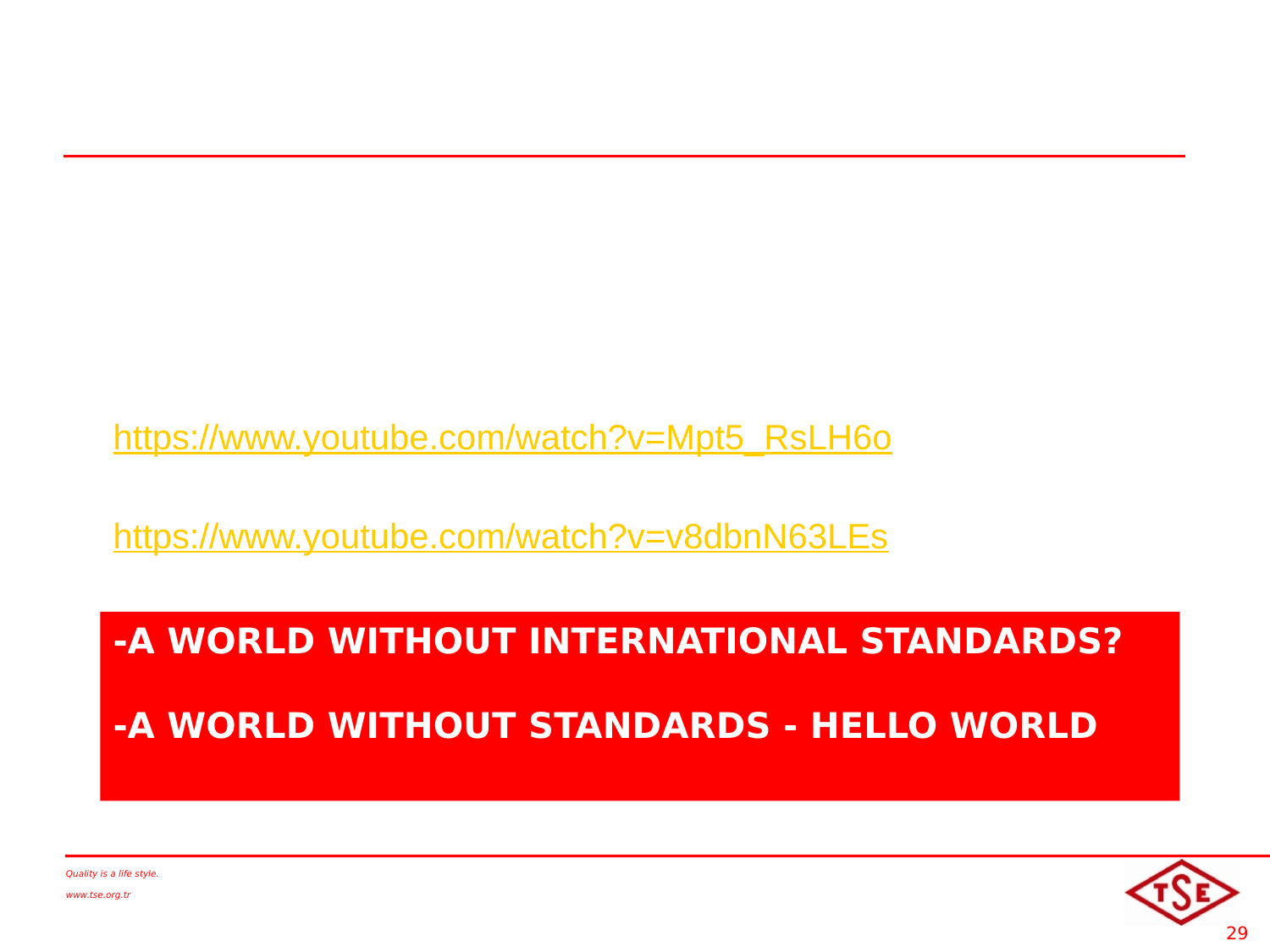

https://www.youtube.com/watch?v=Mpt5_RsLH6o

https://www.youtube.com/watch?v=v8dbnN63LEs

# -A world without international standards? -A World Without Standards - Hello World
Quality is a life style.

www.tse.org.tr
29